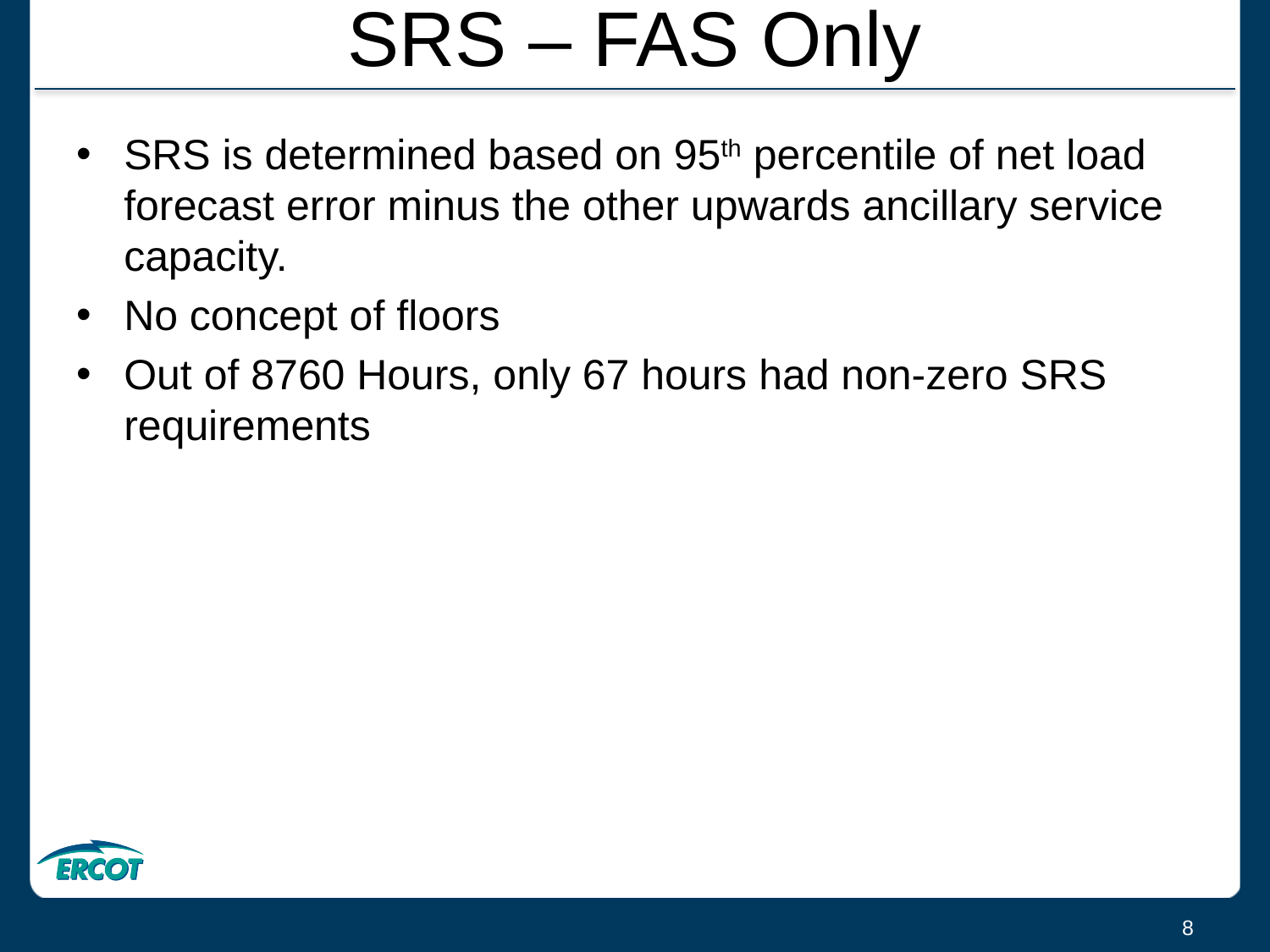

# SRS – FAS Only
SRS is determined based on 95th percentile of net load forecast error minus the other upwards ancillary service capacity.
No concept of floors
Out of 8760 Hours, only 67 hours had non-zero SRS requirements

8